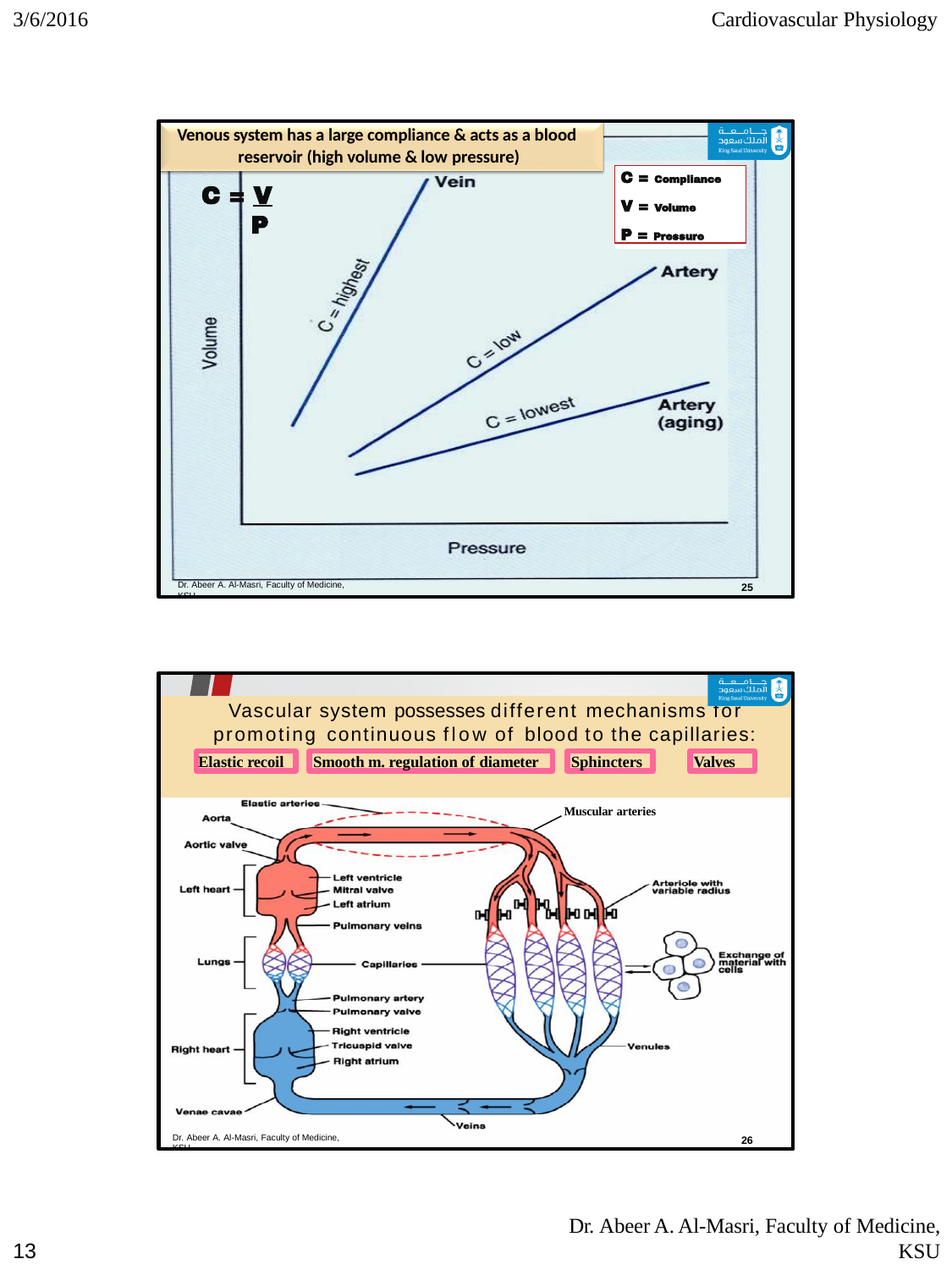

3/6/2016
Cardiovascular Physiology

Venous system has a large compliance & acts as a blood  reservoir (high volume & low pressure)
C = V
P

C = Compliance
V = Volume
P = Pressure

Dr. Abeer A. Al-Masri, Faculty of Medicine, KSU
25

Vascular system possesses different mechanisms for  promoting continuous flow of blood to the capillaries:
Elastic recoil
Smooth m. regulation of diameter
Sphincters
Valves

Muscular arteries

Dr. Abeer A. Al-Masri, Faculty of Medicine, KSU
26
Dr. Abeer A. Al-Masri, Faculty of Medicine,
KSU
13